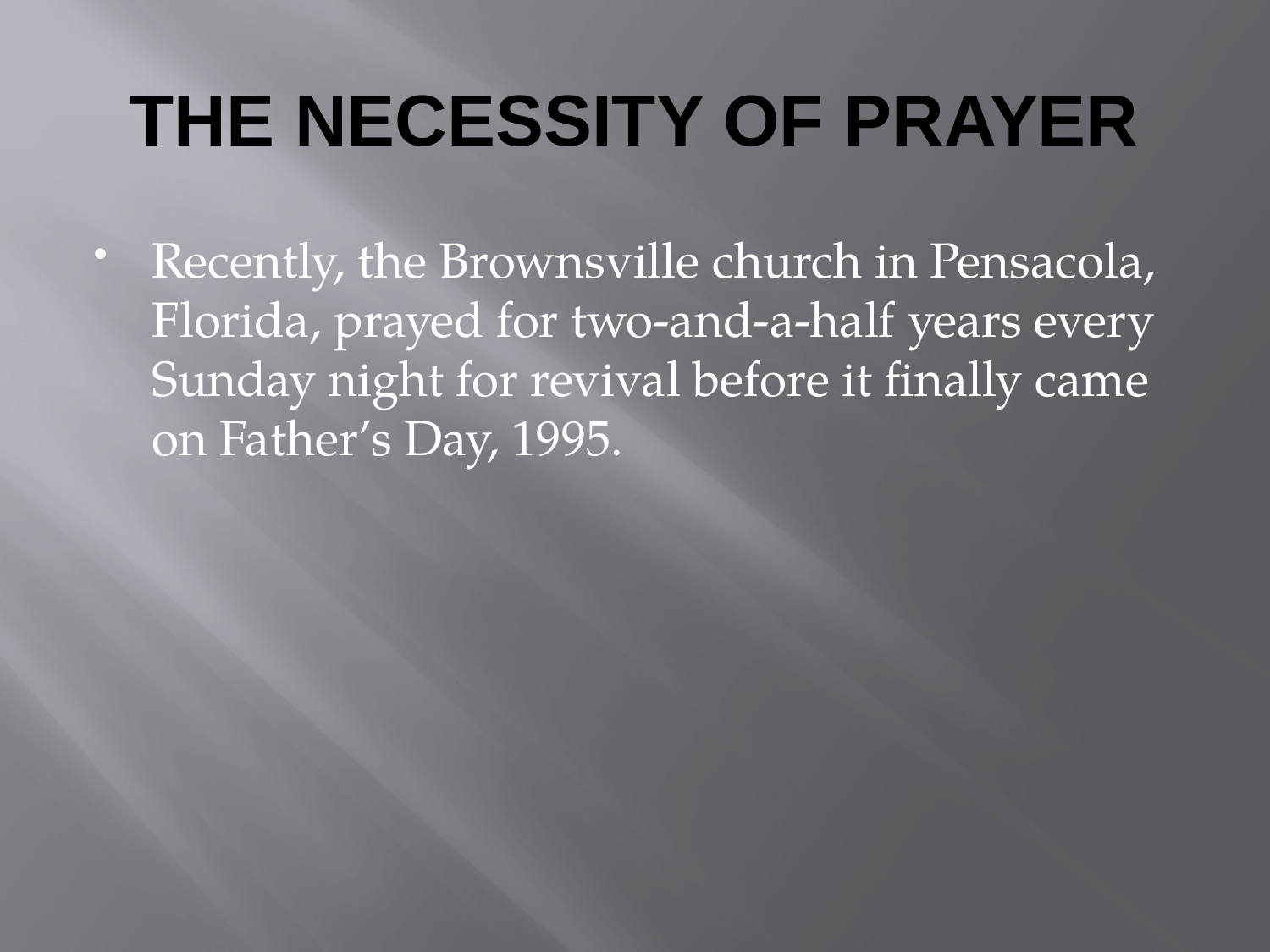

# The Necessity of Prayer
Recently, the Brownsville church in Pensacola, Florida, prayed for two-and-a-half years every Sunday night for revival before it finally came on Father’s Day, 1995.